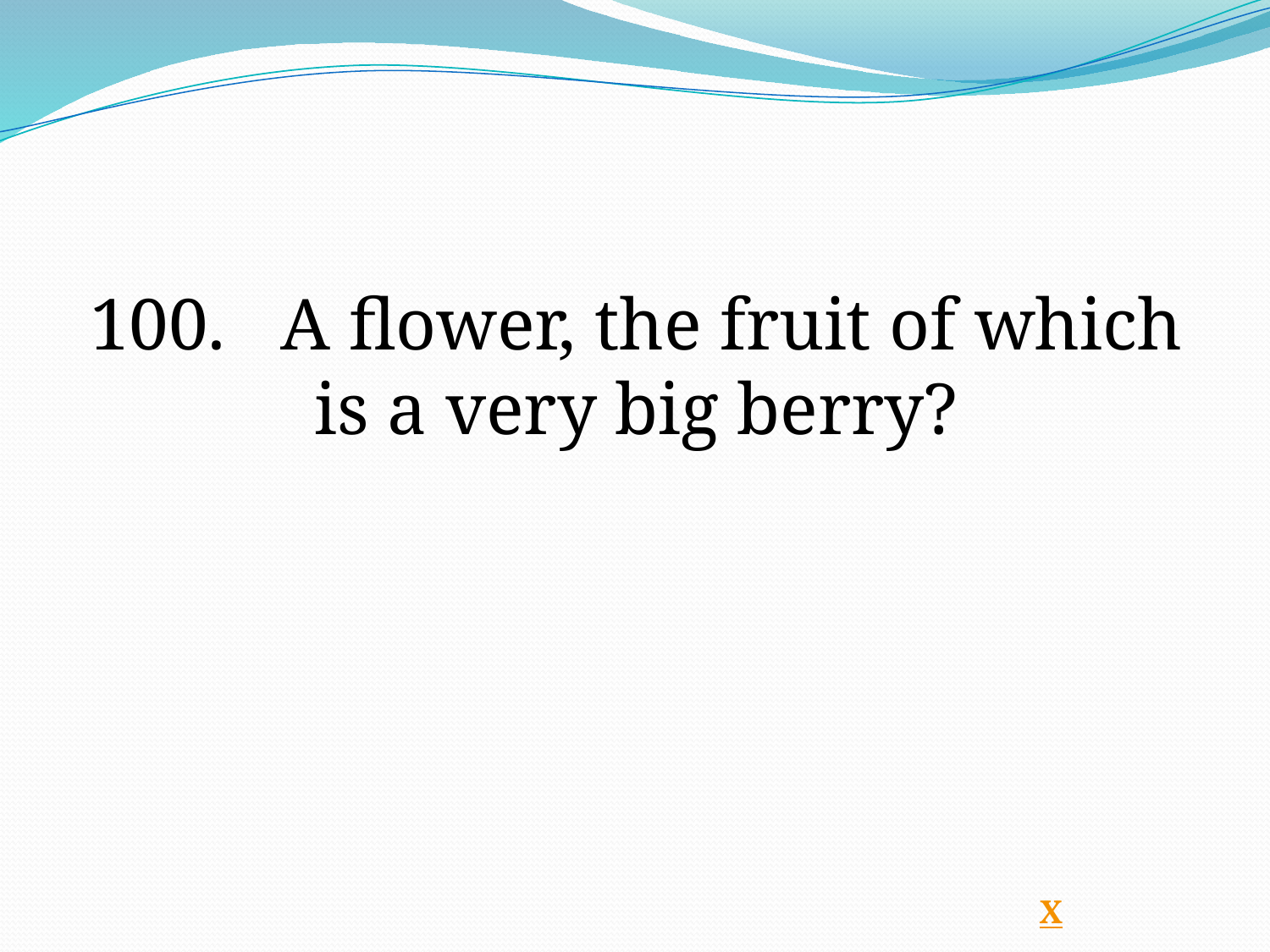

100.   A flower, the fruit of which is a very big berry?
Х